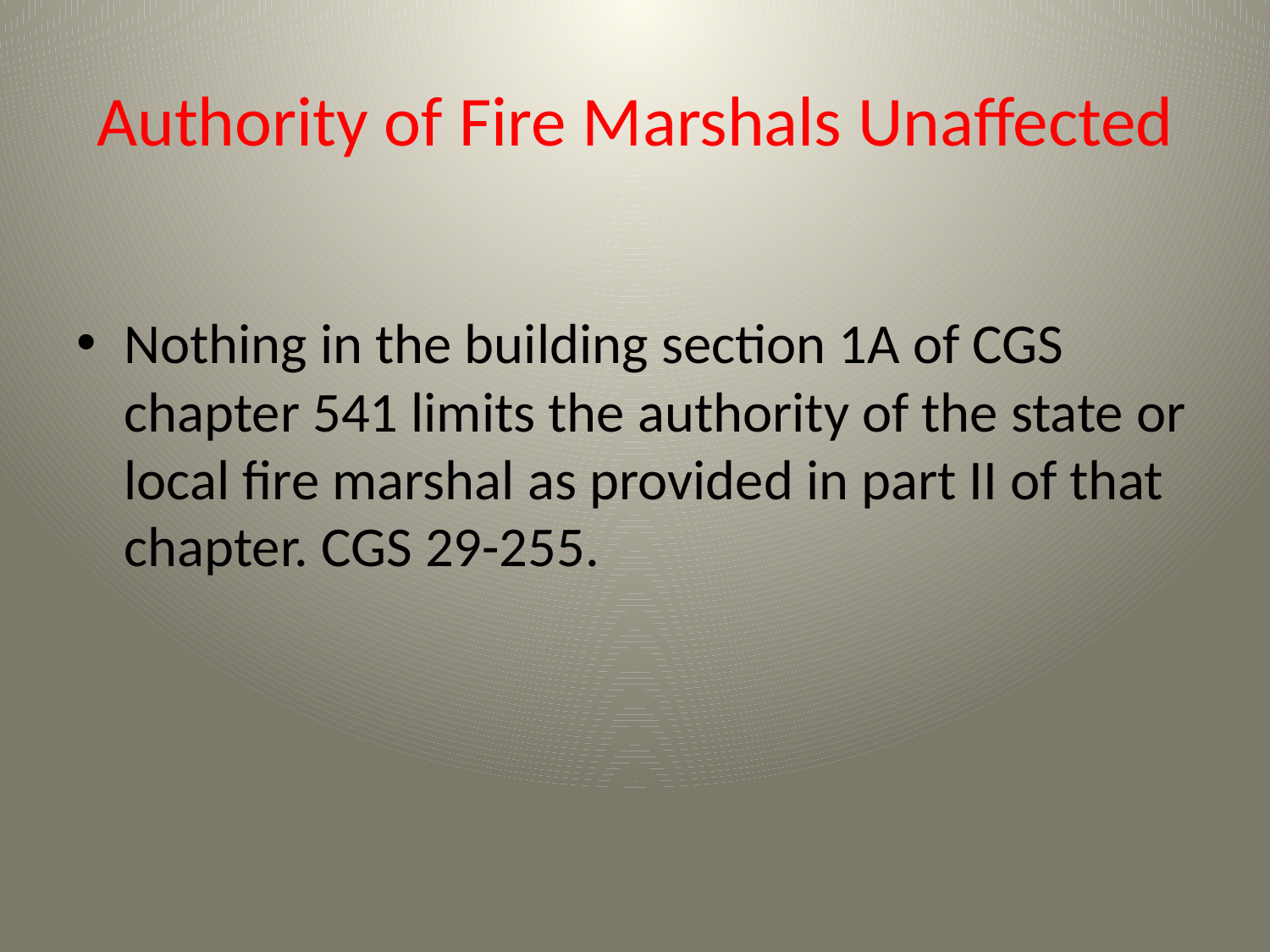

# Authority of Fire Marshals Unaffected

Nothing in the building section 1A of CGS chapter 541 limits the authority of the state or local fire marshal as provided in part II of that chapter. CGS 29-255.